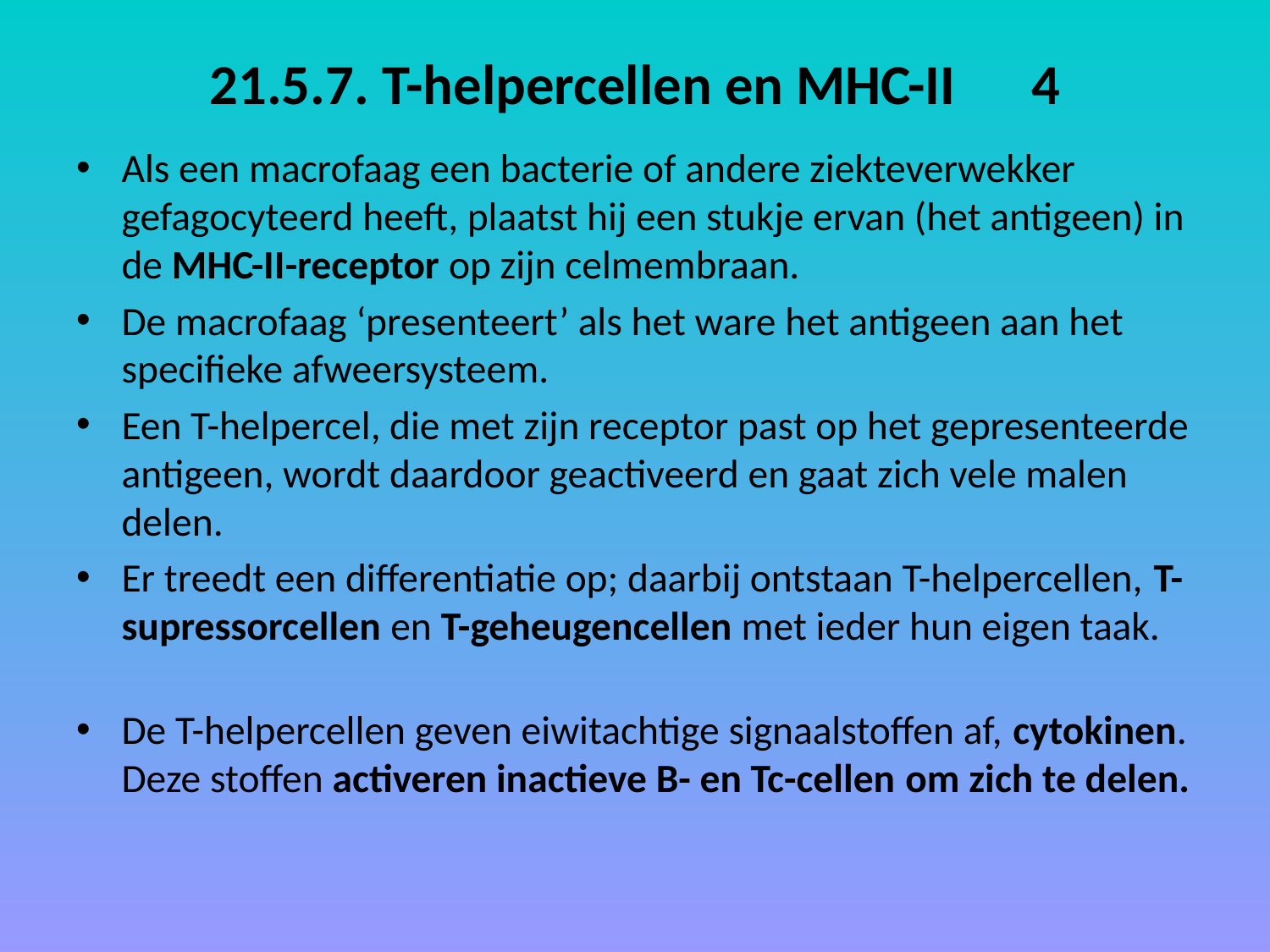

# 21.5.7. T-helpercellen en MHC-II      4
Als een macrofaag een bacterie of andere ziekteverwekker gefagocyteerd heeft, plaatst hij een stukje ervan (het antigeen) in de MHC-II-receptor op zijn celmembraan.
De macrofaag ‘presenteert’ als het ware het antigeen aan het specifieke afweersysteem.
Een T-helpercel, die met zijn receptor past op het gepresenteerde antigeen, wordt daardoor geactiveerd en gaat zich vele malen delen.
Er treedt een differentiatie op; daarbij ontstaan T-helpercellen, T-supressorcellen en T-geheugencellen met ieder hun eigen taak.
De T-helpercellen geven eiwitachtige signaalstoffen af, cytokinen. Deze stoffen activeren inactieve B- en Tc-cellen om zich te delen.